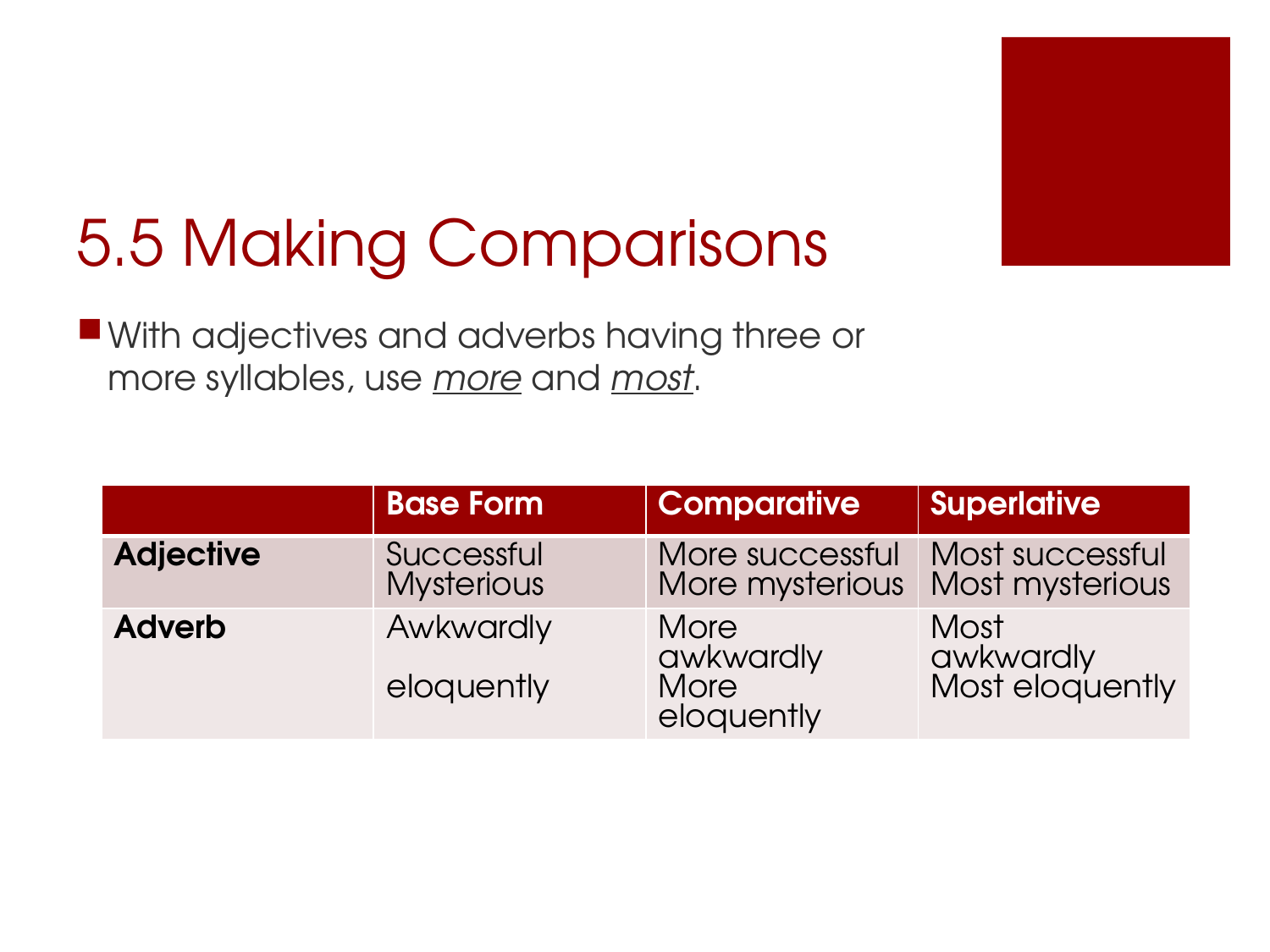

# 5.5 Making Comparisons
With adjectives and adverbs having three or more syllables, use more and most.

|  | Base Form | Comparative | Superlative |
| --- | --- | --- | --- |
| Adjective | Successful Mysterious | More successful More mysterious | Most successful Most mysterious |
| Adverb | Awkwardly eloquently | More awkwardly More eloquently | Most awkwardly Most eloquently |